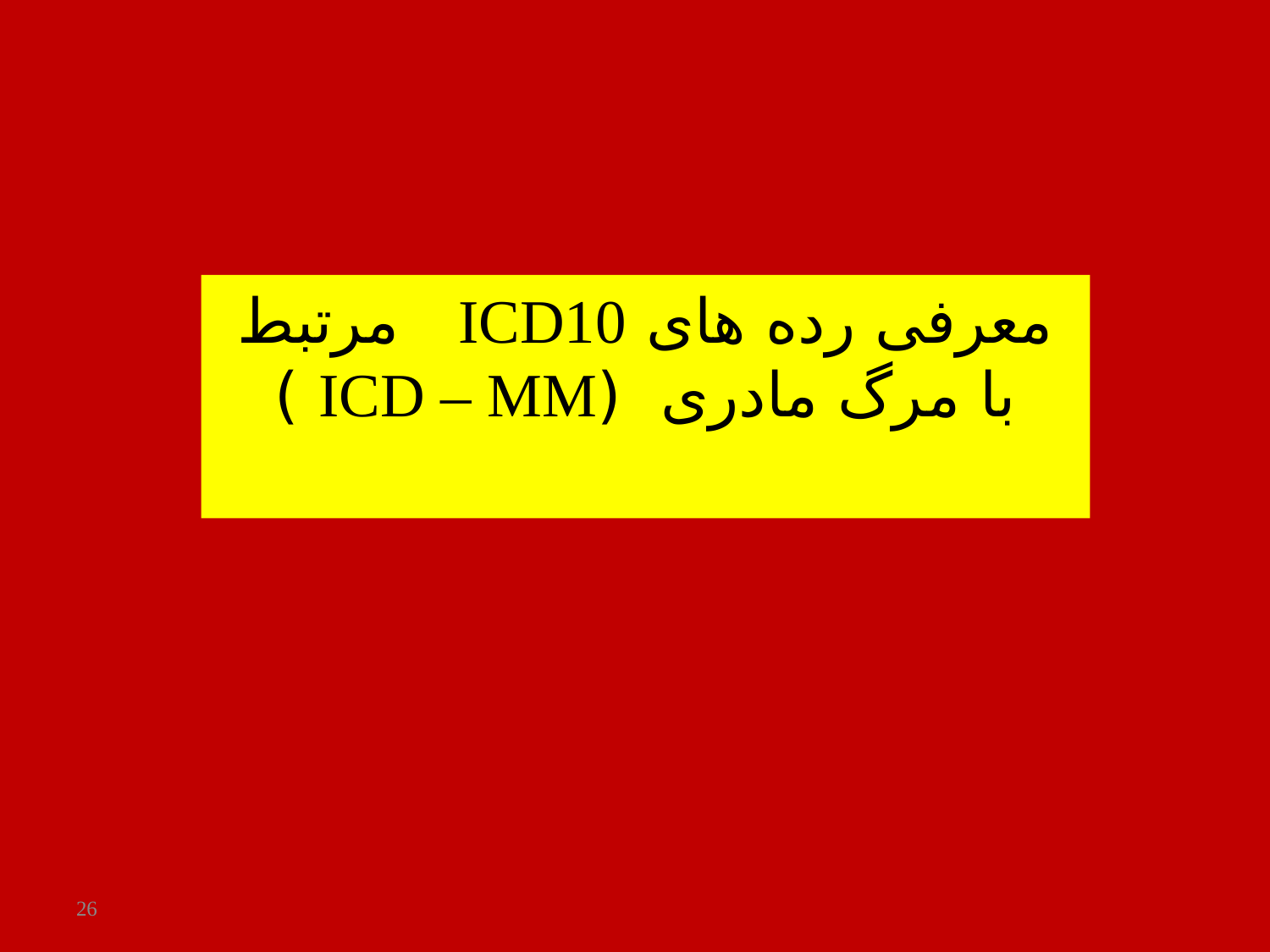

معرفی رده های ICD10   مرتبط با مرگ مادری  (ICD – MM )
26